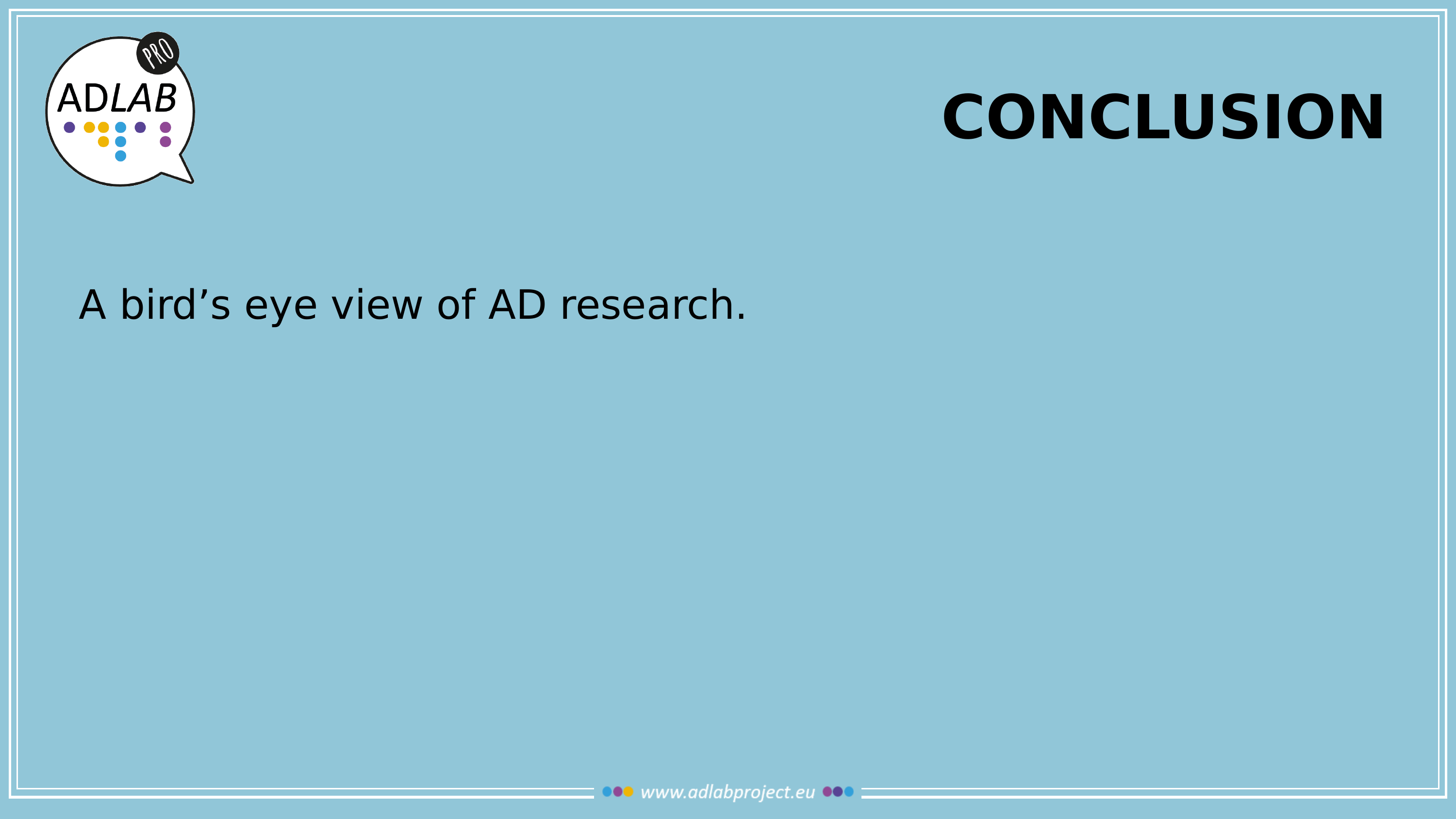

# CONCLUSION
A bird’s eye view of AD research.